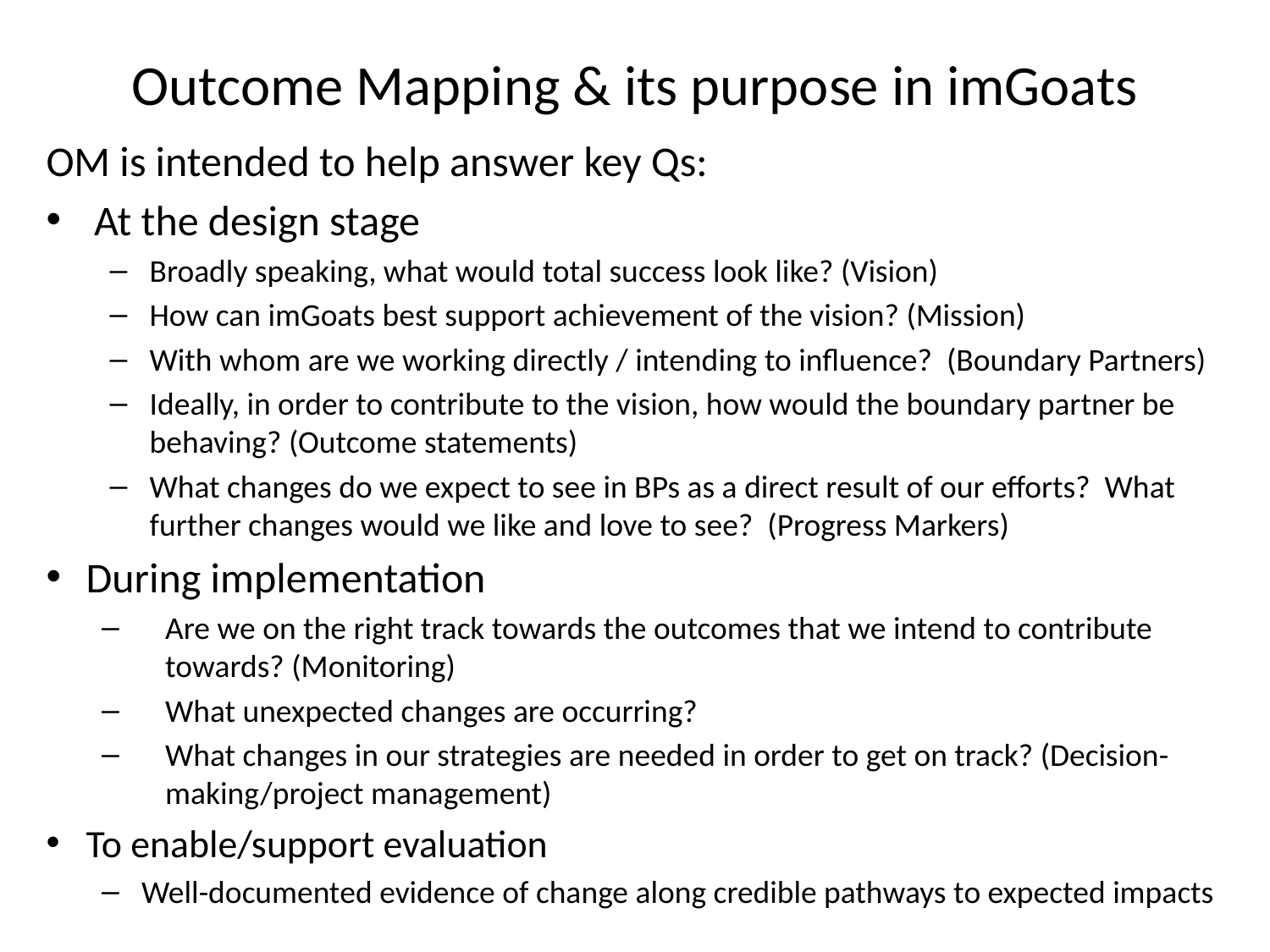

# Outcome Mapping & its purpose in imGoats
OM is intended to help answer key Qs:
At the design stage
Broadly speaking, what would total success look like? (Vision)
How can imGoats best support achievement of the vision? (Mission)
With whom are we working directly / intending to influence?  (Boundary Partners)
Ideally, in order to contribute to the vision, how would the boundary partner be behaving? (Outcome statements)
What changes do we expect to see in BPs as a direct result of our efforts?  What further changes would we like and love to see?  (Progress Markers)
During implementation
Are we on the right track towards the outcomes that we intend to contribute towards? (Monitoring)
What unexpected changes are occurring?
What changes in our strategies are needed in order to get on track? (Decision-making/project management)
To enable/support evaluation
Well-documented evidence of change along credible pathways to expected impacts